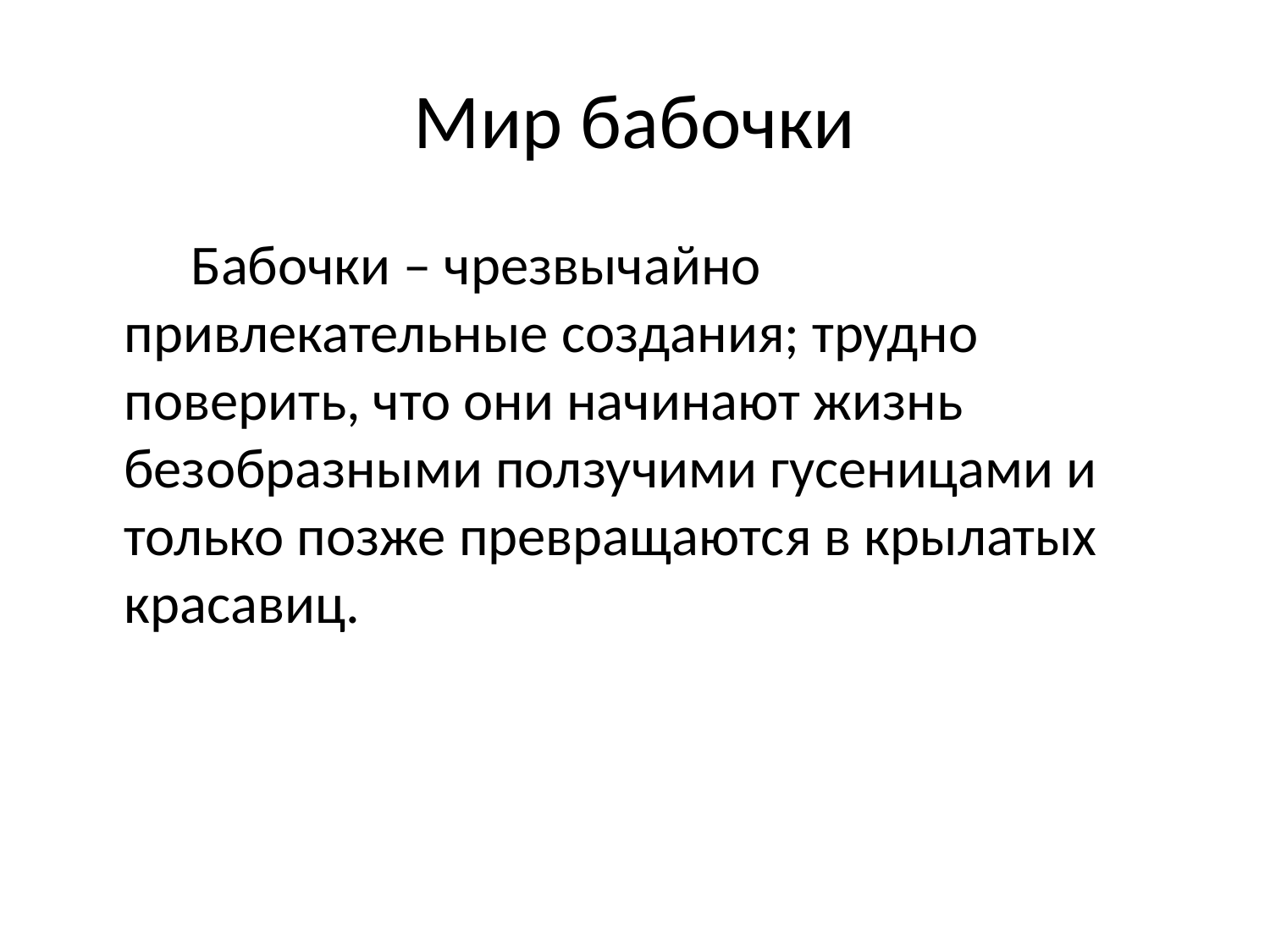

# Мир бабочки
         Бабочки – чрезвычайно привлекательные создания; трудно поверить, что они начинают жизнь безобразными ползучими гусеницами и только позже превращаются в крылатых красавиц.